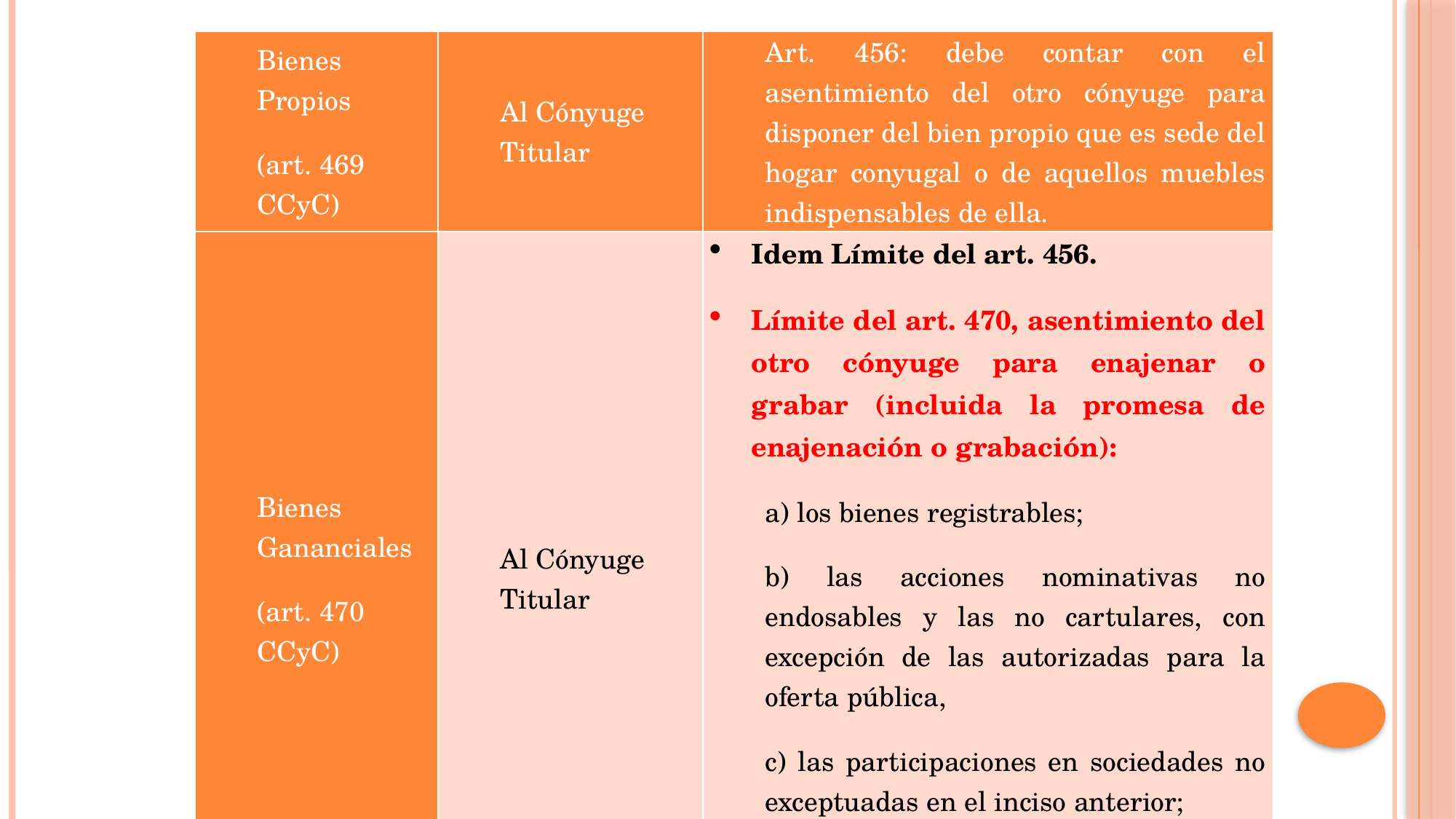

| Bienes Propios (art. 469 CCyC) | Al Cónyuge Titular | Art. 456: debe contar con el asentimiento del otro cónyuge para disponer del bien propio que es sede del hogar conyugal o de aquellos muebles indispensables de ella. |
| --- | --- | --- |
| Bienes Gananciales (art. 470 CCyC) | Al Cónyuge Titular | Idem Límite del art. 456. Límite del art. 470, asentimiento del otro cónyuge para enajenar o grabar (incluida la promesa de enajenación o grabación):   a) los bienes registrables; b) las acciones nominativas no endosables y las no cartulares, con excepción de las autorizadas para la oferta pública, c) las participaciones en sociedades no exceptuadas en el inciso anterior; d) los establecimientos comerciales, industriales o agropecuarios. |